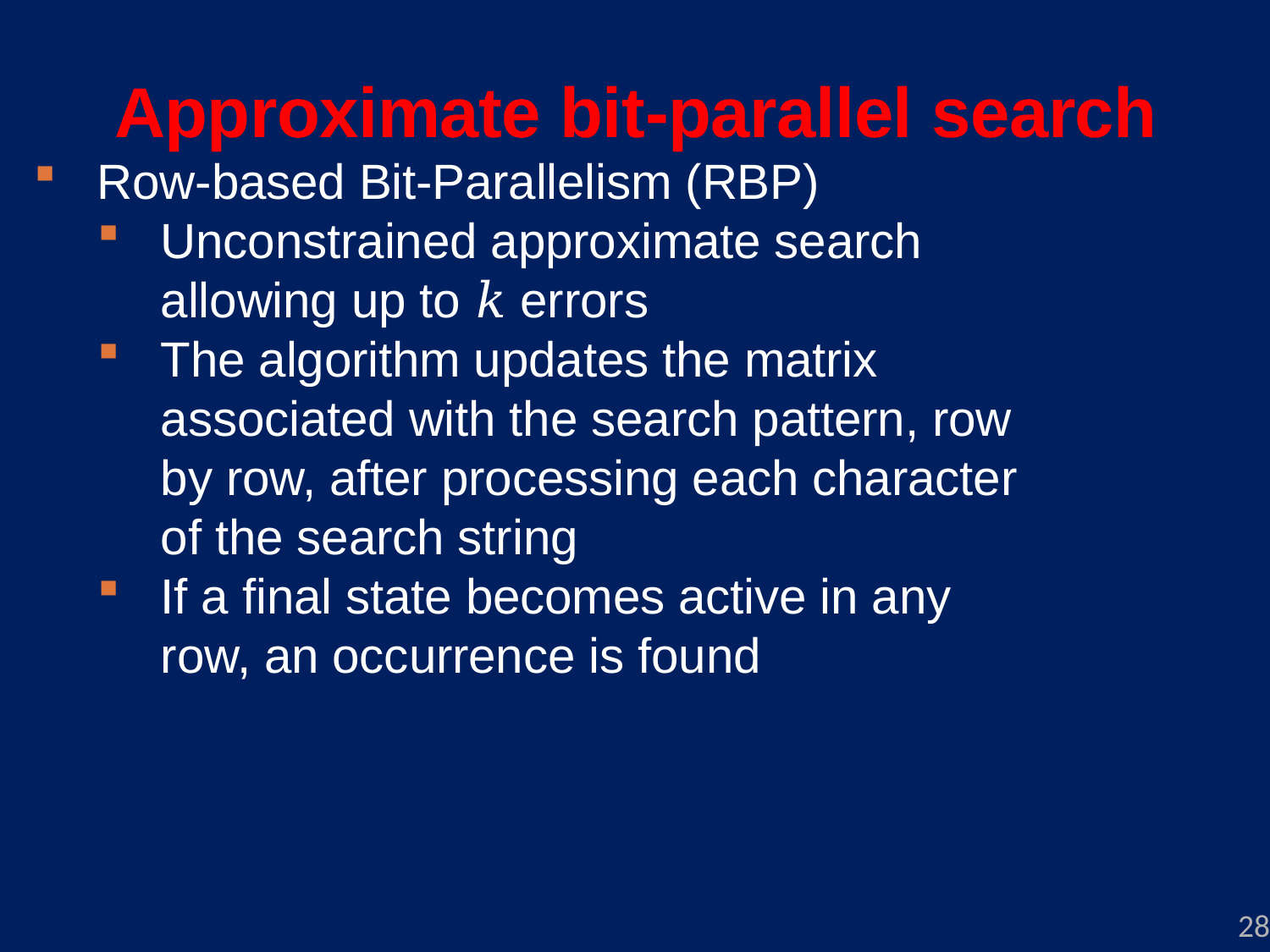

# Approximate bit-parallel search
Row-based Bit-Parallelism (RBP)
Unconstrained approximate search allowing up to 𝑘 errors
The algorithm updates the matrix associated with the search pattern, row by row, after processing each character of the search string
If a final state becomes active in any row, an occurrence is found
28